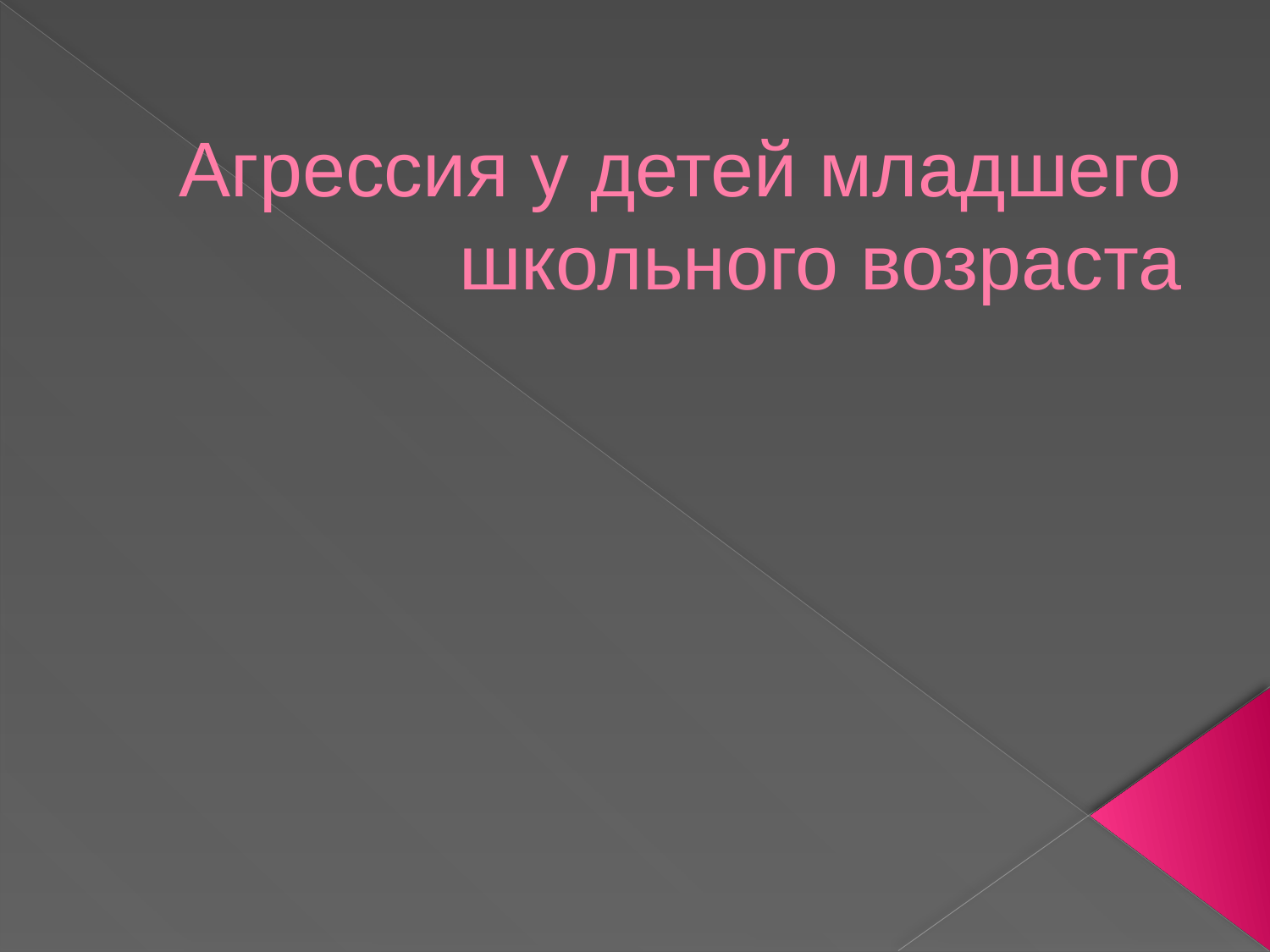

# Агрессия у детей младшего школьного возраста